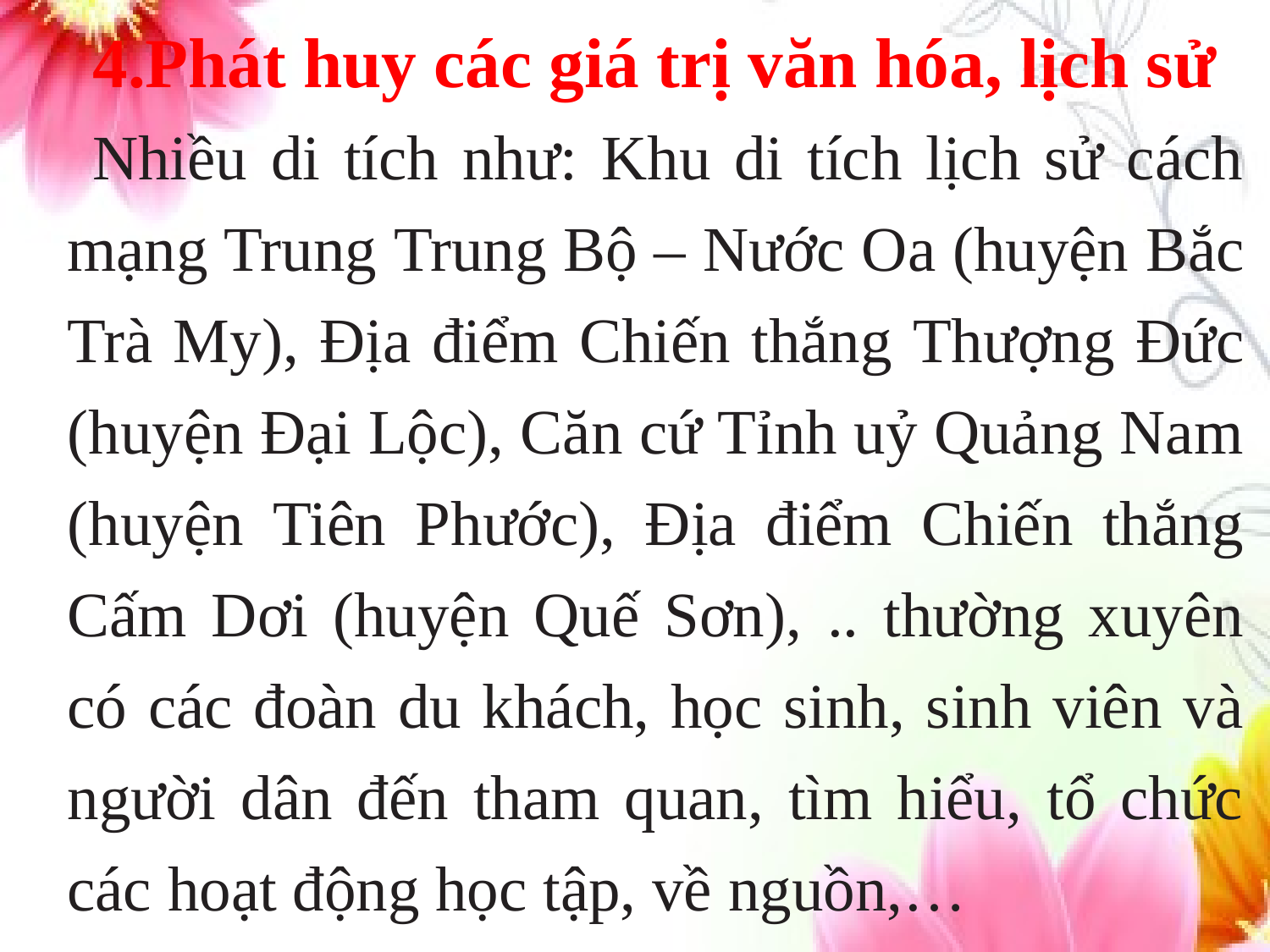

4.Phát huy các giá trị văn hóa, lịch sử
Nhiều di tích như: Khu di tích lịch sử cách mạng Trung Trung Bộ – Nước Oa (huyện Bắc Trà My), Địa điểm Chiến thắng Thượng Đức (huyện Đại Lộc), Căn cứ Tỉnh uỷ Quảng Nam (huyện Tiên Phước), Địa điểm Chiến thắng Cấm Dơi (huyện Quế Sơn), .. thường xuyên có các đoàn du khách, học sinh, sinh viên và người dân đến tham quan, tìm hiểu, tổ chức các hoạt động học tập, về nguồn,…